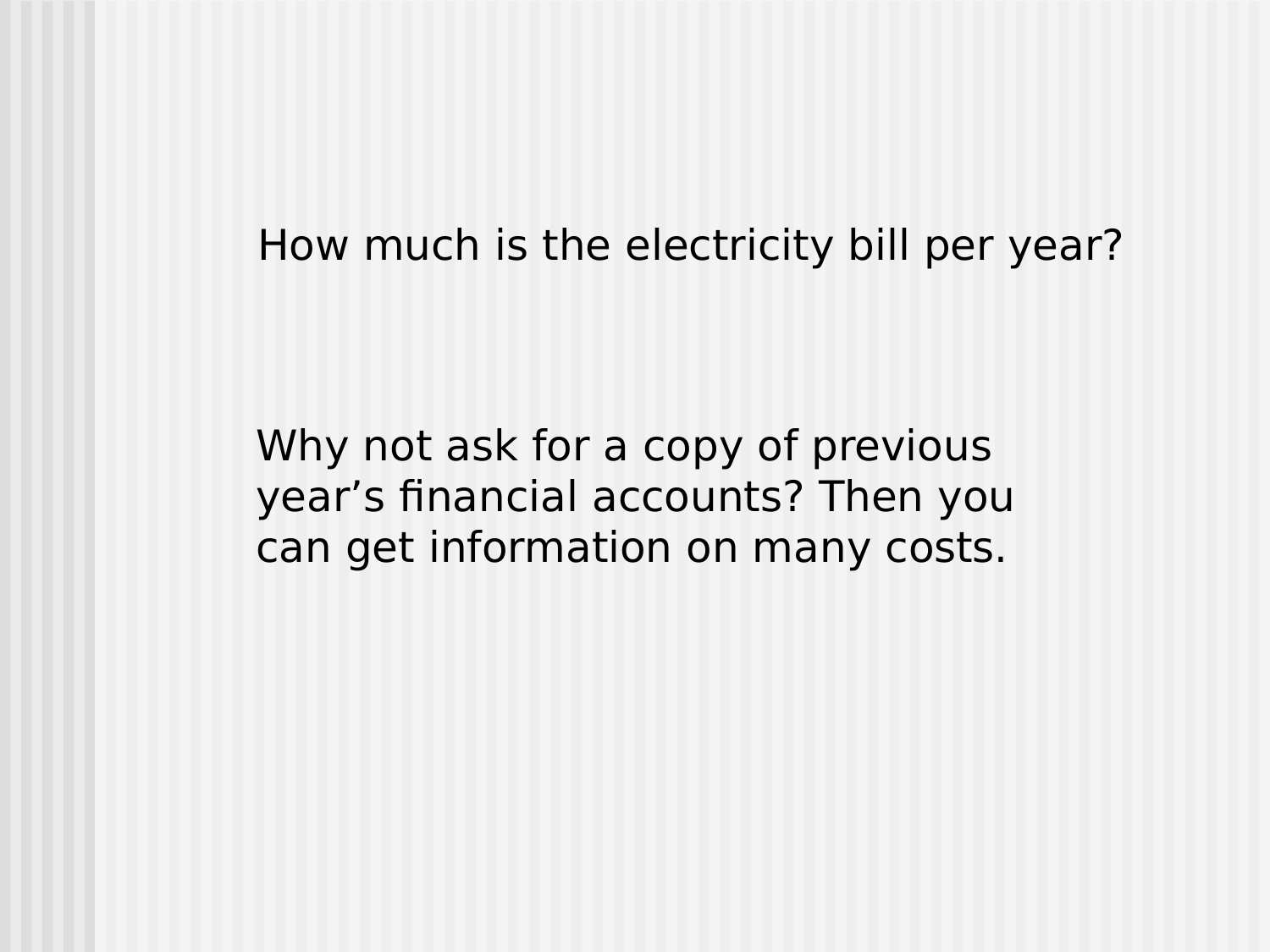

How much is the electricity bill per year?
Why not ask for a copy of previous year’s financial accounts? Then you can get information on many costs.